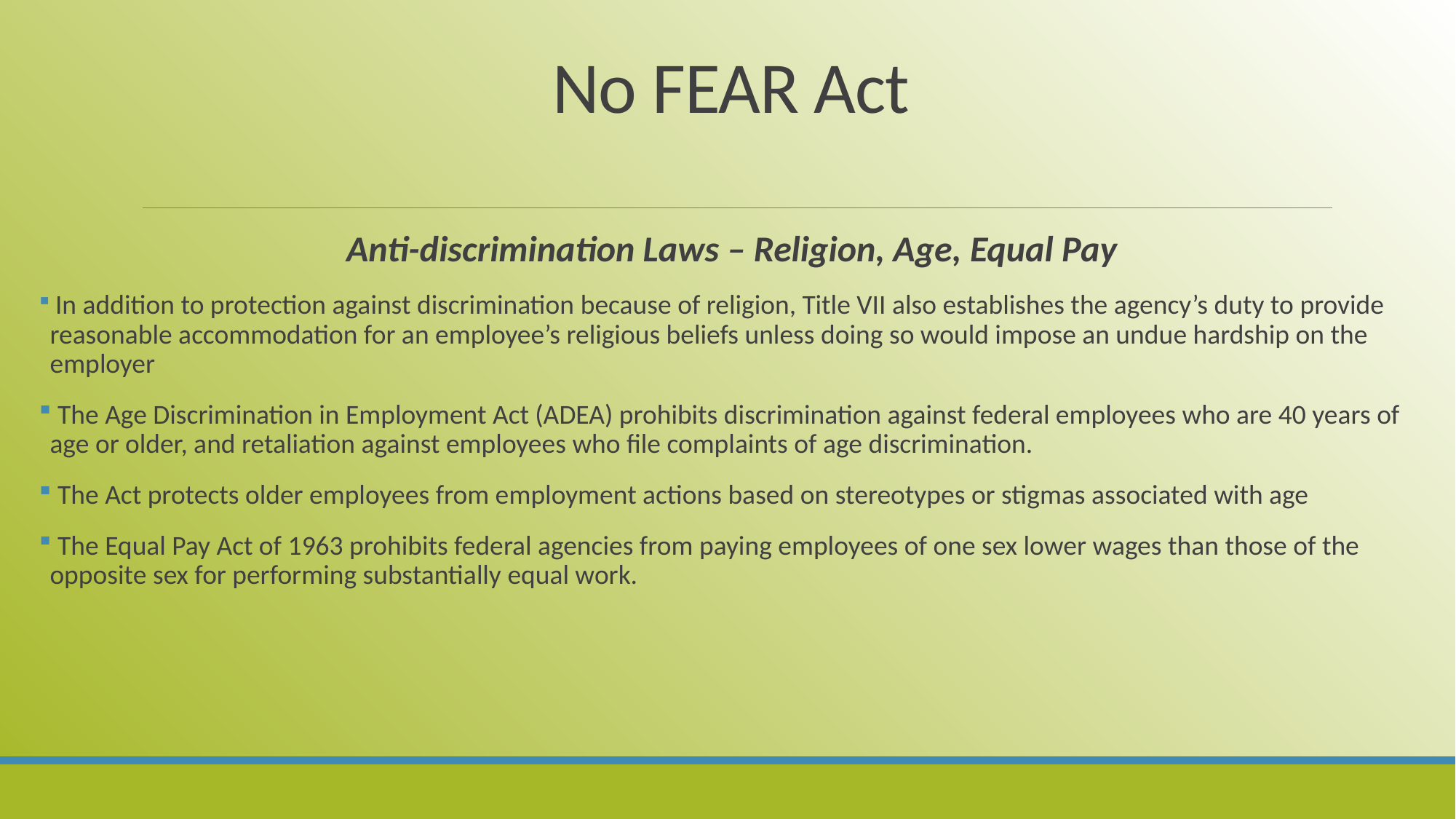

# No FEAR Act
Anti-discrimination Laws – Religion, Age, Equal Pay
 In addition to protection against discrimination because of religion, Title VII also establishes the agency’s duty to provide reasonable accommodation for an employee’s religious beliefs unless doing so would impose an undue hardship on the employer
 The Age Discrimination in Employment Act (ADEA) prohibits discrimination against federal employees who are 40 years of age or older, and retaliation against employees who file complaints of age discrimination.
 The Act protects older employees from employment actions based on stereotypes or stigmas associated with age
 The Equal Pay Act of 1963 prohibits federal agencies from paying employees of one sex lower wages than those of the opposite sex for performing substantially equal work.